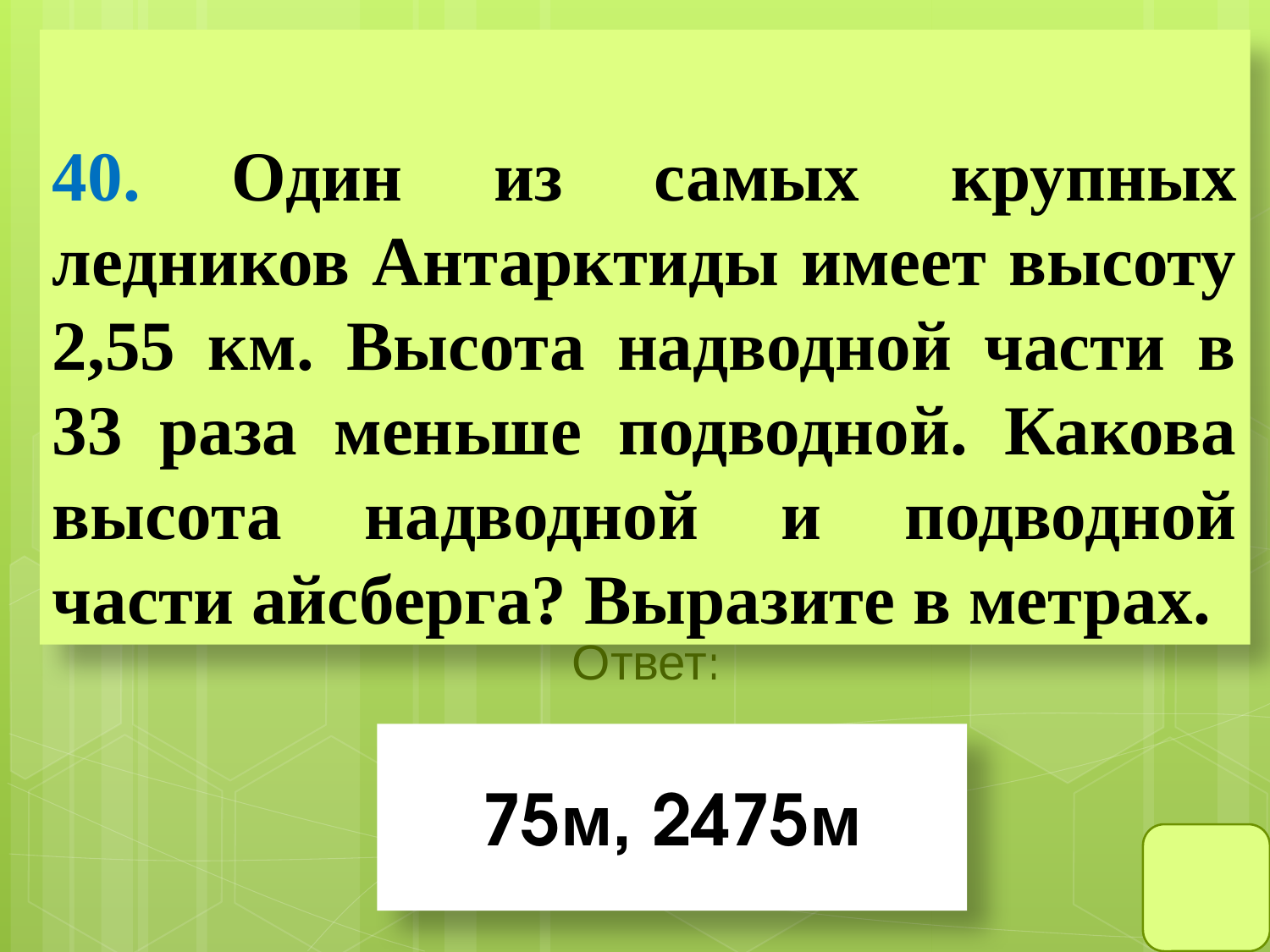

# 40. Один из самых крупных ледников Антарктиды имеет высоту 2,55 км. Высота надводной части в 33 раза меньше подводной. Какова высота надводной и подводной части айсберга? Выразите в метрах.
Ответ:
75м, 2475м